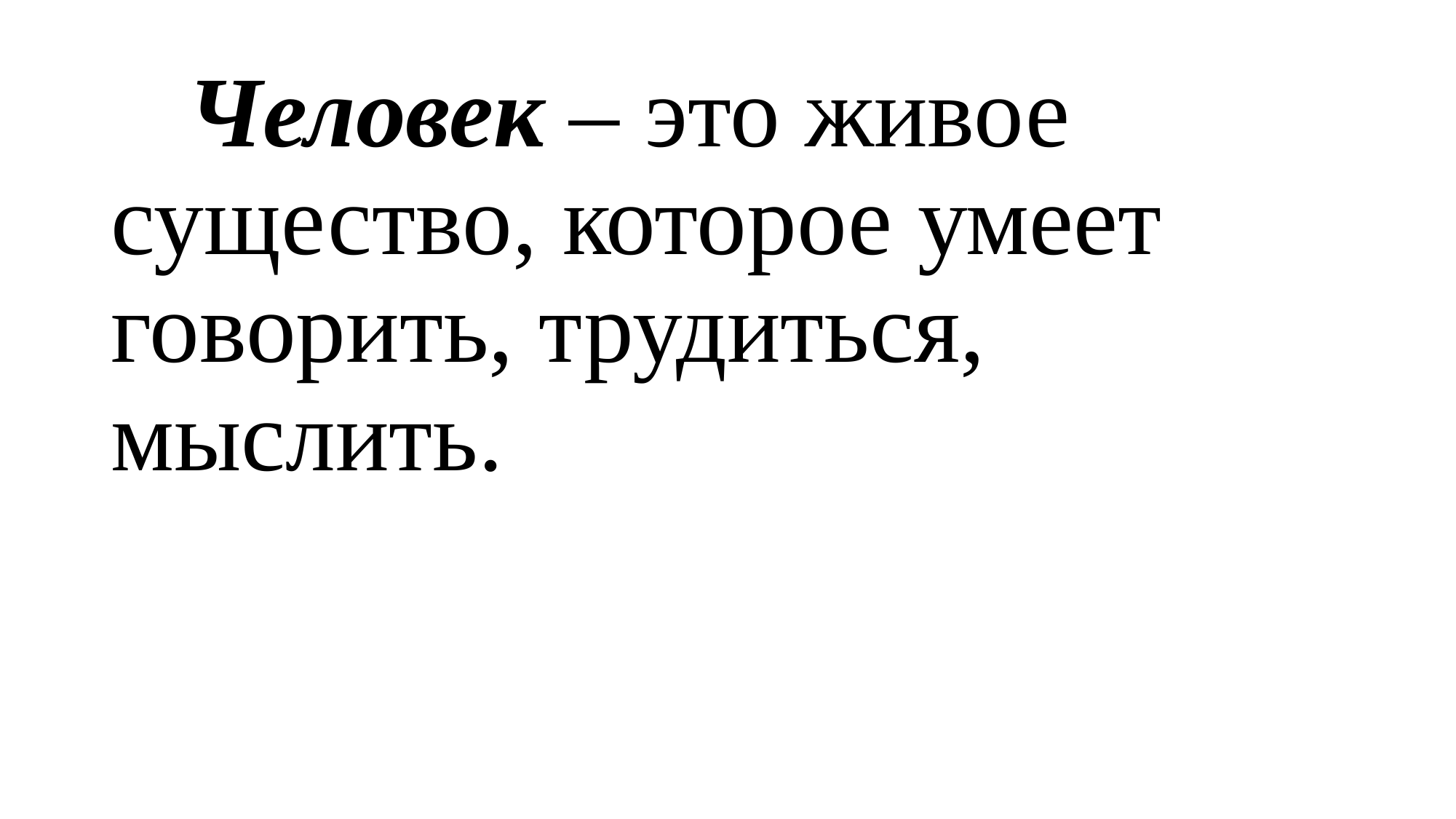

Человек – это живое существо, которое умеет говорить, трудиться, мыслить.